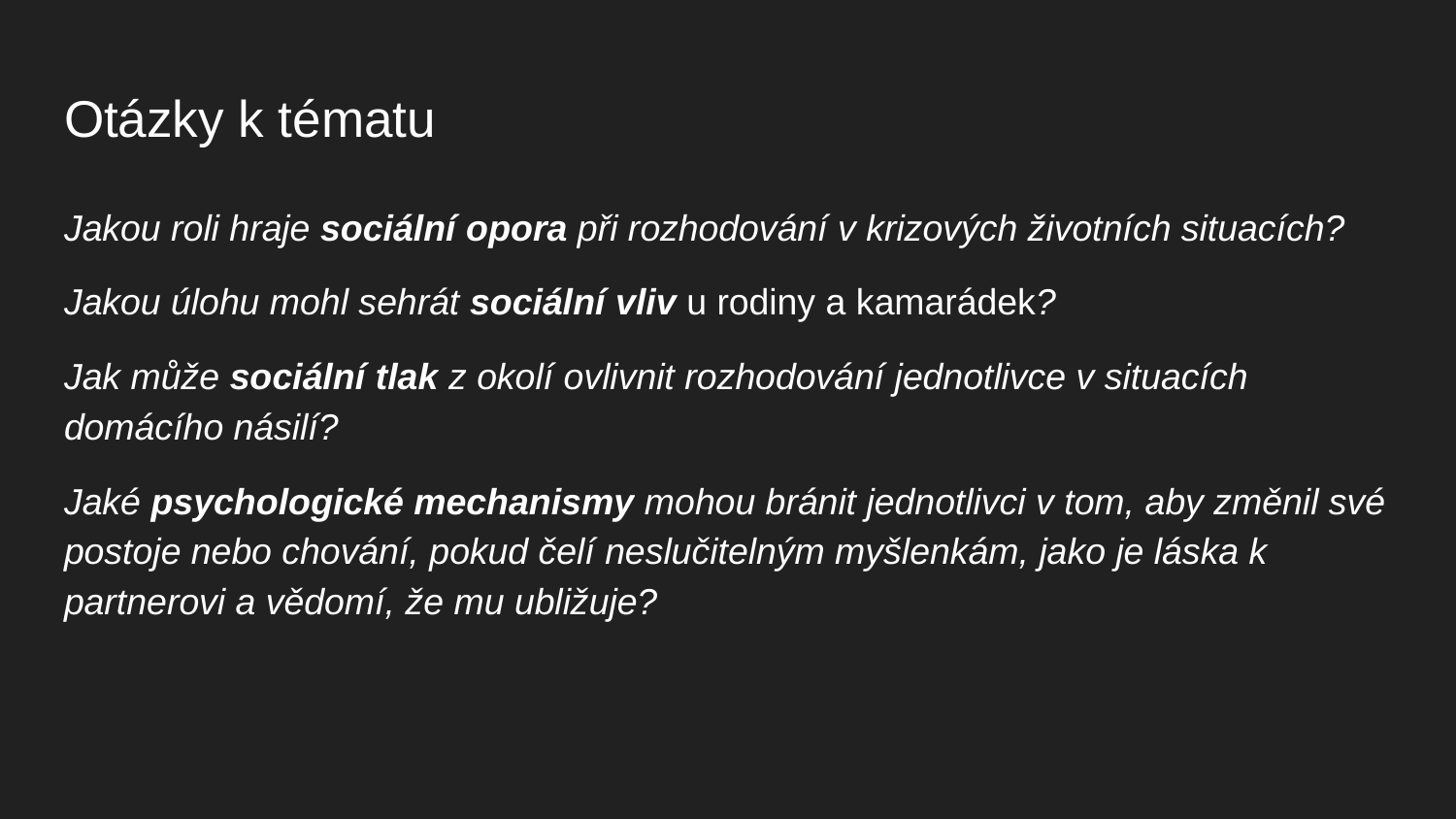

# Otázky k tématu
Jakou roli hraje sociální opora při rozhodování v krizových životních situacích?
Jakou úlohu mohl sehrát sociální vliv u rodiny a kamarádek?
Jak může sociální tlak z okolí ovlivnit rozhodování jednotlivce v situacích domácího násilí?
Jaké psychologické mechanismy mohou bránit jednotlivci v tom, aby změnil své postoje nebo chování, pokud čelí neslučitelným myšlenkám, jako je láska k partnerovi a vědomí, že mu ubližuje?